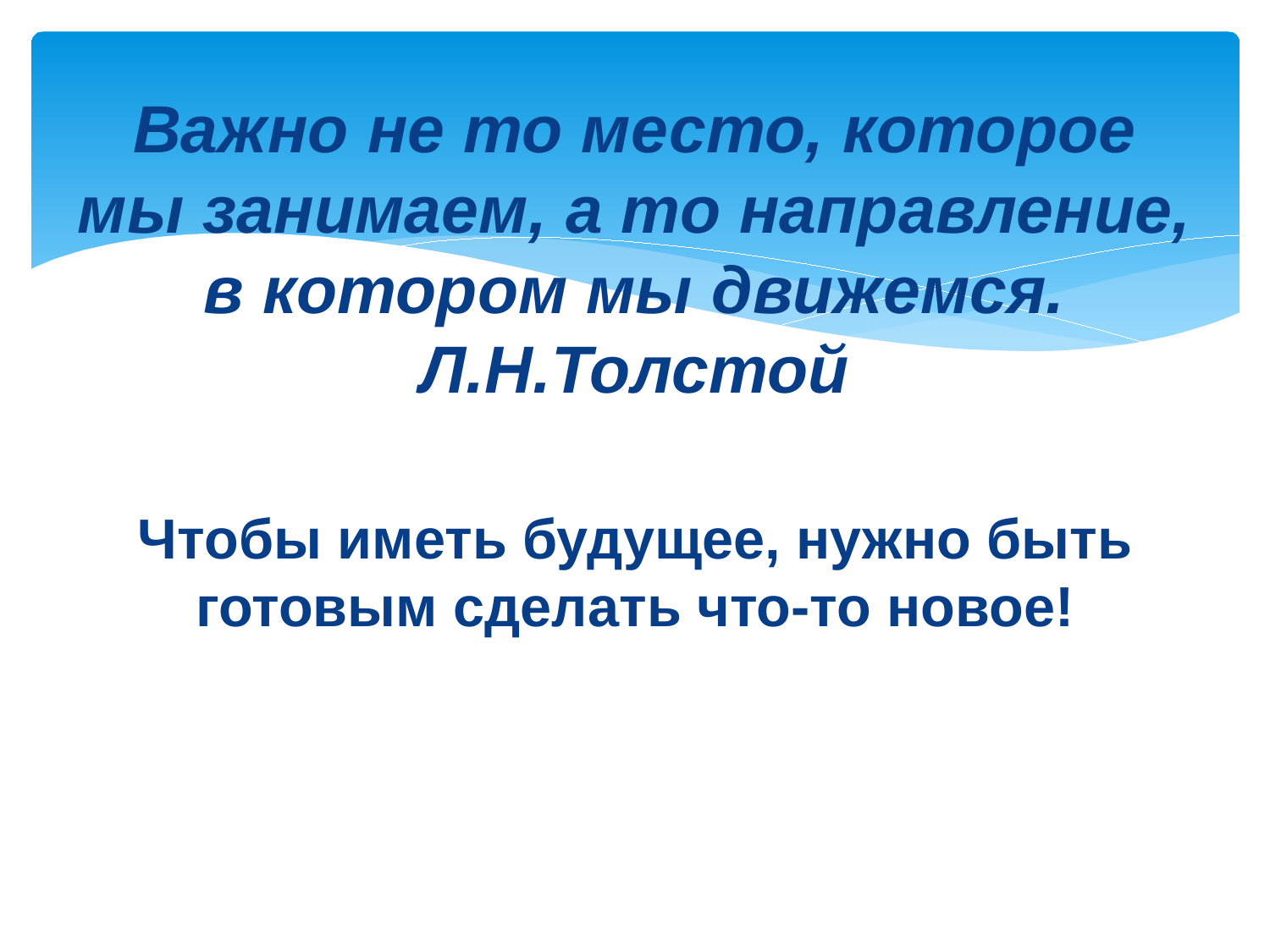

# Важно не то место, которое мы занимаем, а то направление, в котором мы движемся. Л.Н.Толстой
Чтобы иметь будущее, нужно быть готовым сделать что-то новое!